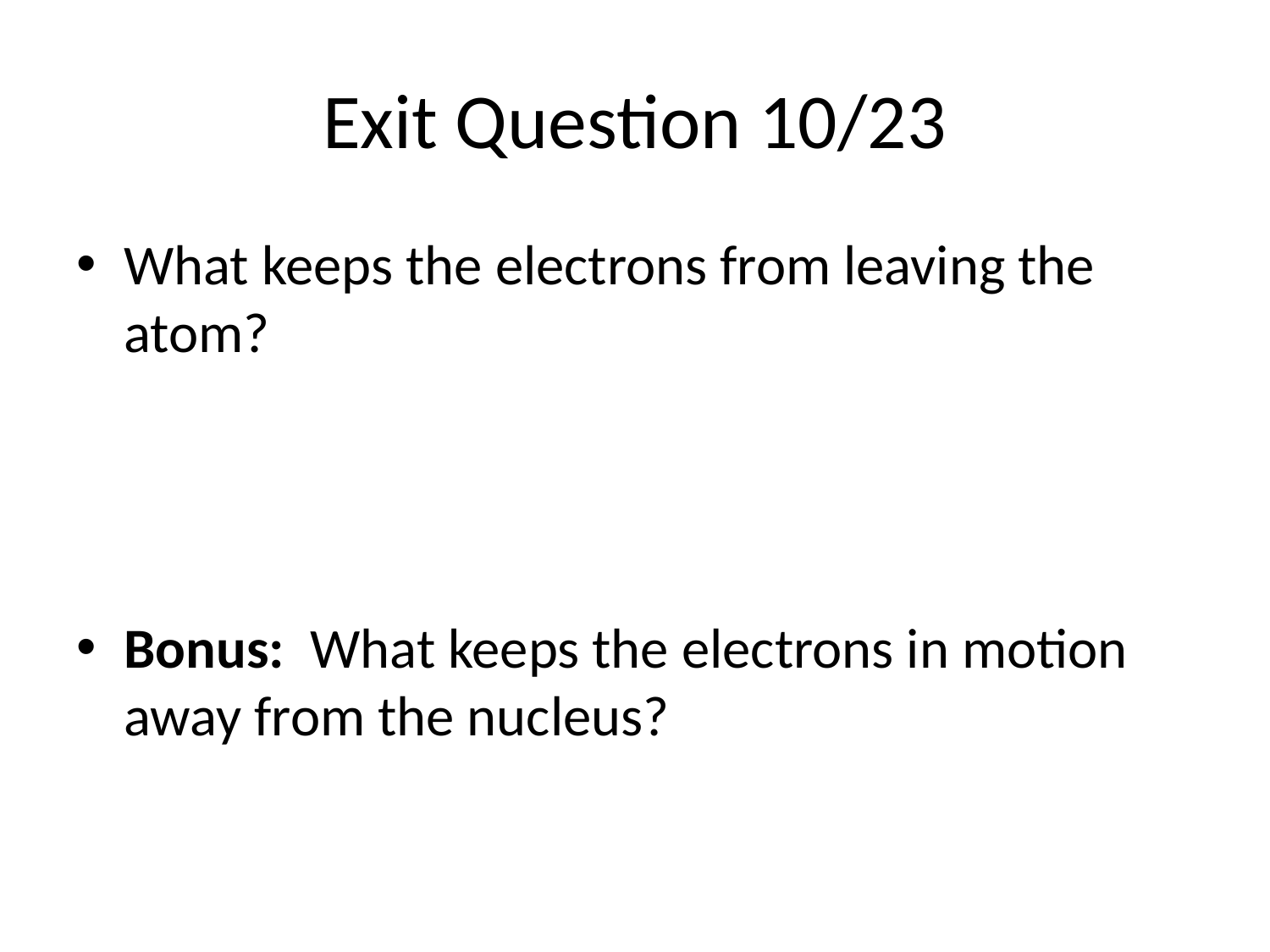

# Exit Question 10/23
What keeps the electrons from leaving the atom?

Bonus:  What keeps the electrons in motion away from the nucleus?